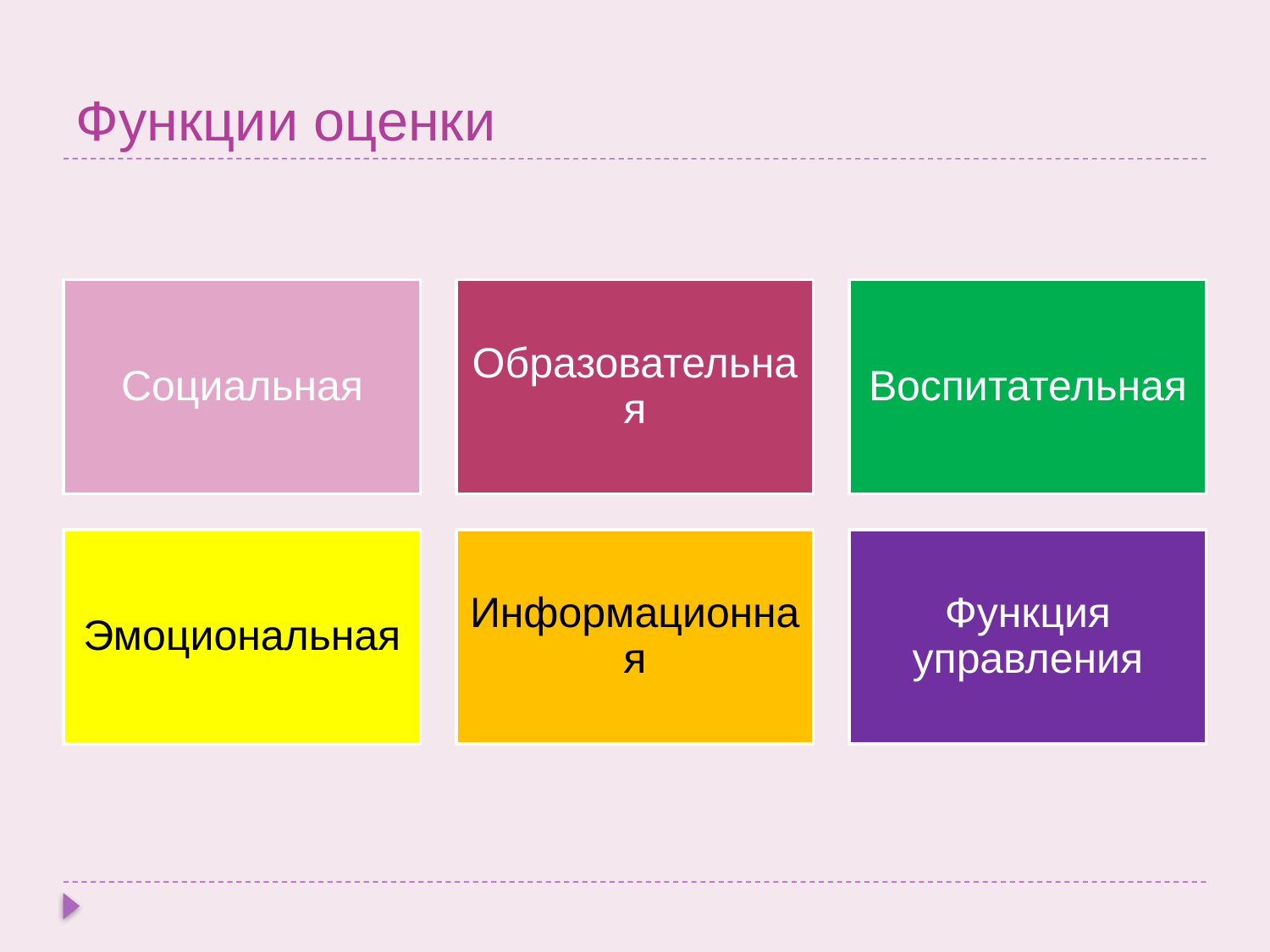

# Функции оценки
Социальная
Образовательная
Воспитательная
Эмоциональная
Информационная
Функция управления